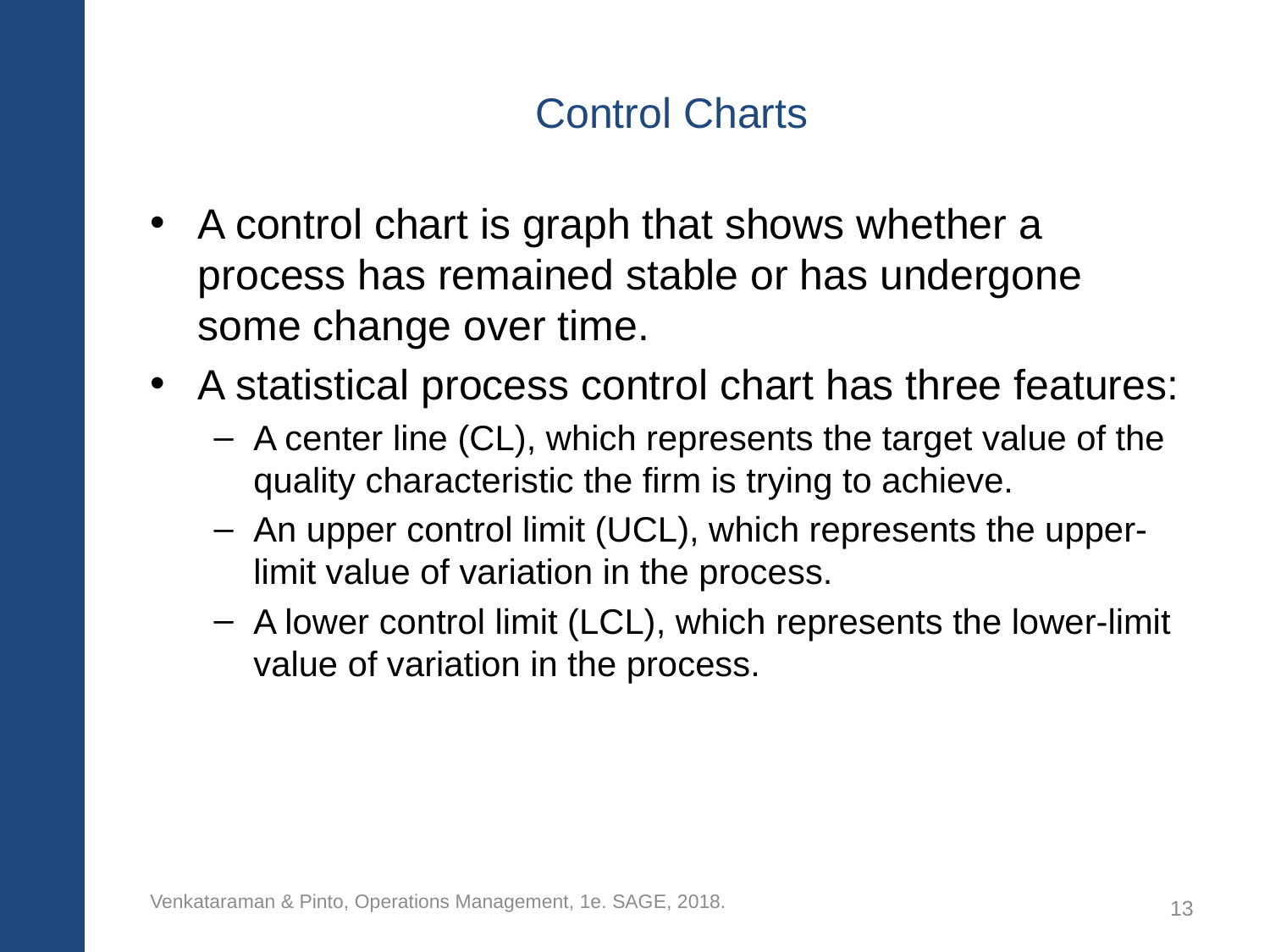

# Control Charts
A control chart is graph that shows whether a process has remained stable or has undergone some change over time.
A statistical process control chart has three features:
A center line (CL), which represents the target value of the quality characteristic the firm is trying to achieve.
An upper control limit (UCL), which represents the upper-limit value of variation in the process.
A lower control limit (LCL), which represents the lower-limit value of variation in the process.
Venkataraman & Pinto, Operations Management, 1e. SAGE, 2018.
13